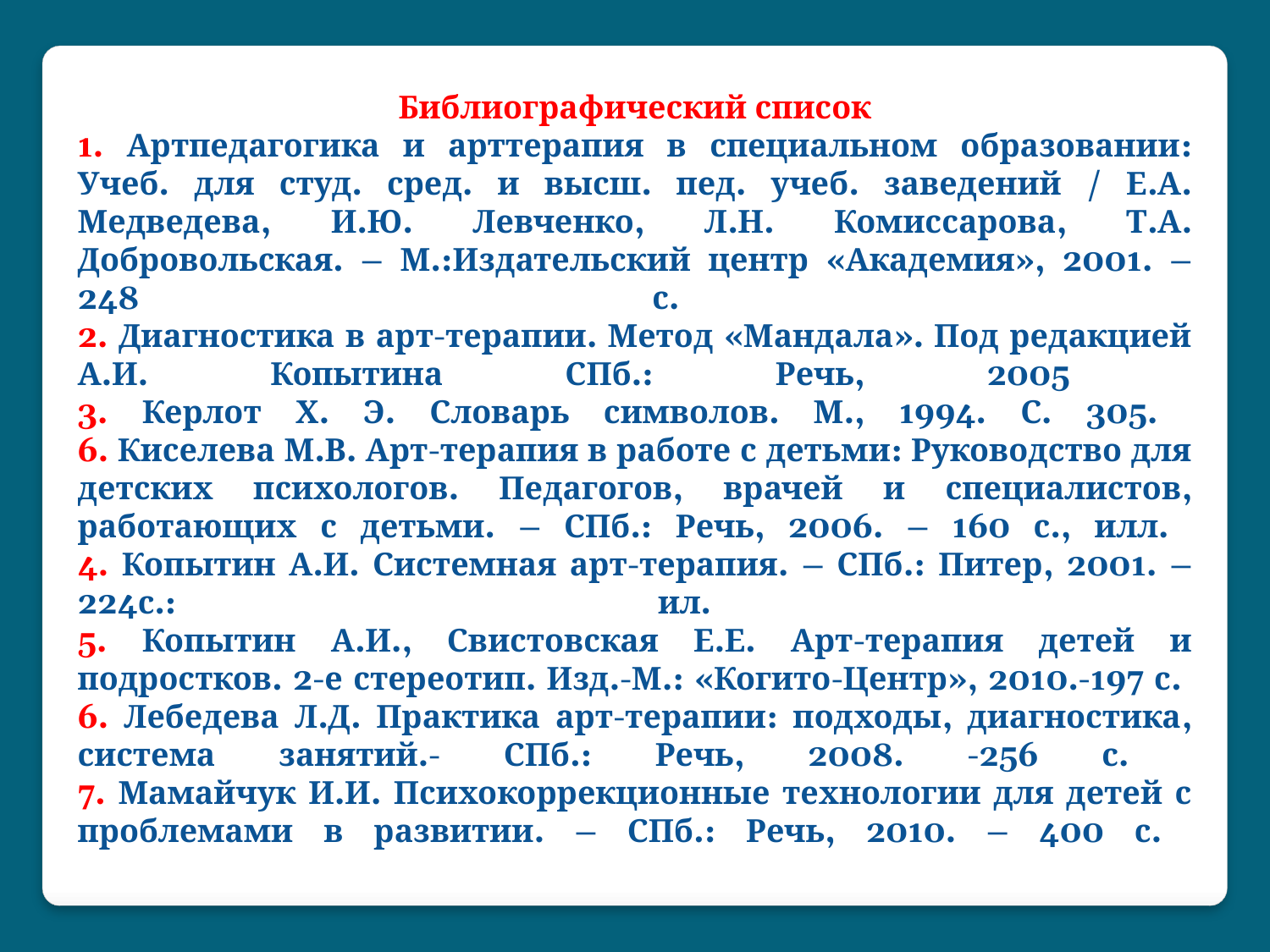

Библиографический список
1. Артпедагогика и арттерапия в специальном образовании: Учеб. для студ. сред. и высш. пед. учеб. заведений / Е.А. Медведева, И.Ю. Левченко, Л.Н. Комиссарова, Т.А. Добровольская. – М.:Издательский центр «Академия», 2001. – 248 с.
2. Диагностика в арт-терапии. Метод «Мандала». Под редакцией А.И. Копытина СПб.: Речь, 2005
3. Керлот Х. Э. Словарь символов. М., 1994. С. 305.
6. Киселева М.В. Арт-терапия в работе с детьми: Руководство для детских психологов. Педагогов, врачей и специалистов, работающих с детьми. – СПб.: Речь, 2006. – 160 с., илл.
4. Копытин А.И. Системная арт-терапия. – СПб.: Питер, 2001. – 224с.: ил.
5. Копытин А.И., Свистовская Е.Е. Арт-терапия детей и подростков. 2-е стереотип. Изд.-М.: «Когито-Центр», 2010.-197 с.
6. Лебедева Л.Д. Практика арт-терапии: подходы, диагностика, система занятий.- СПб.: Речь, 2008. -256 с.
7. Мамайчук И.И. Психокоррекционные технологии для детей с проблемами в развитии. – СПб.: Речь, 2010. – 400 с.